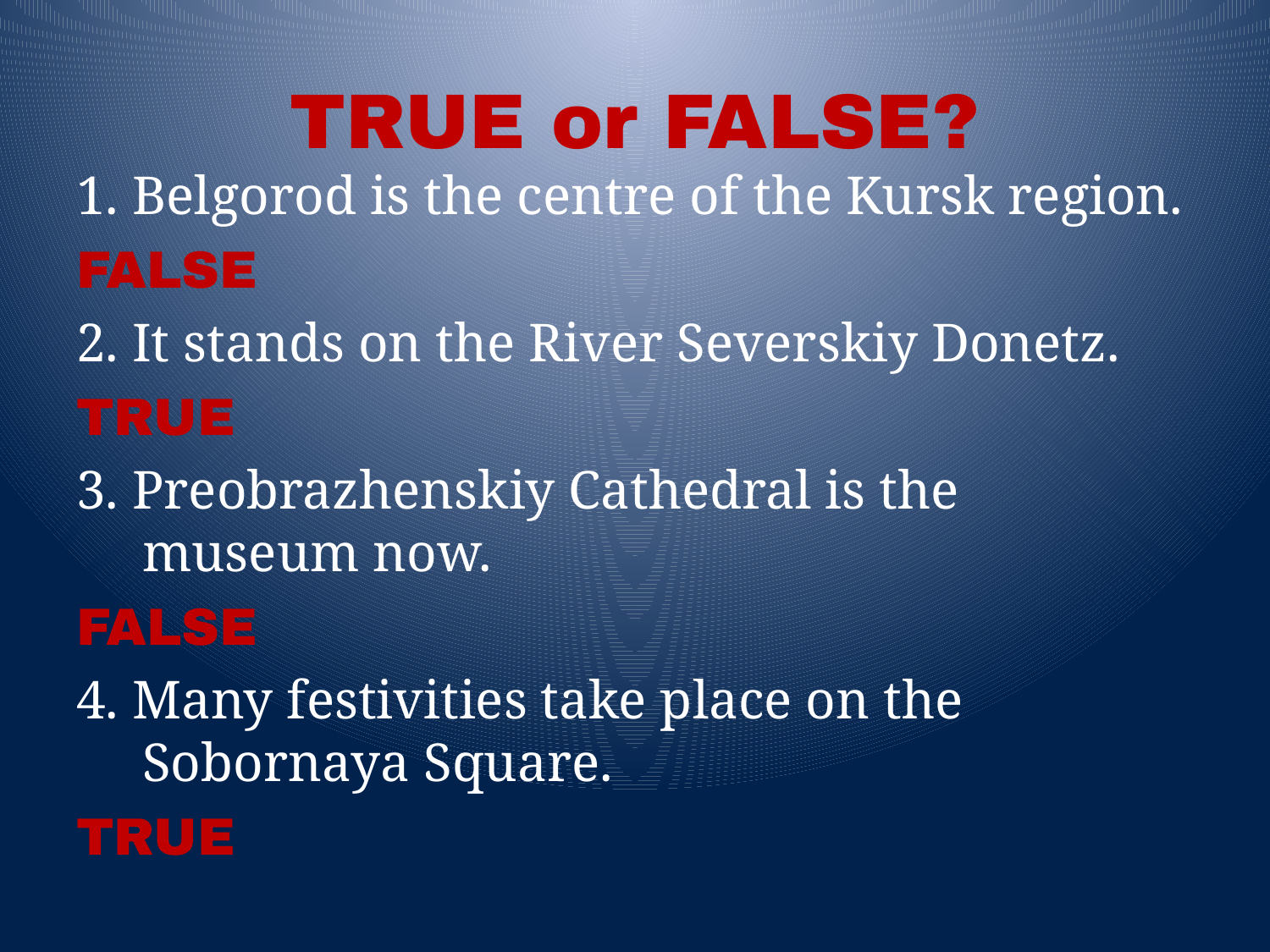

# TRUE or FALSE?
1. Belgorod is the centre of the Kursk region.
FALSE
2. It stands on the River Severskiy Donetz.
TRUE
3. Preobrazhenskiy Cathedral is the  museum now.
FALSE
4. Many festivities take place on the Sobornaya Square.
TRUE